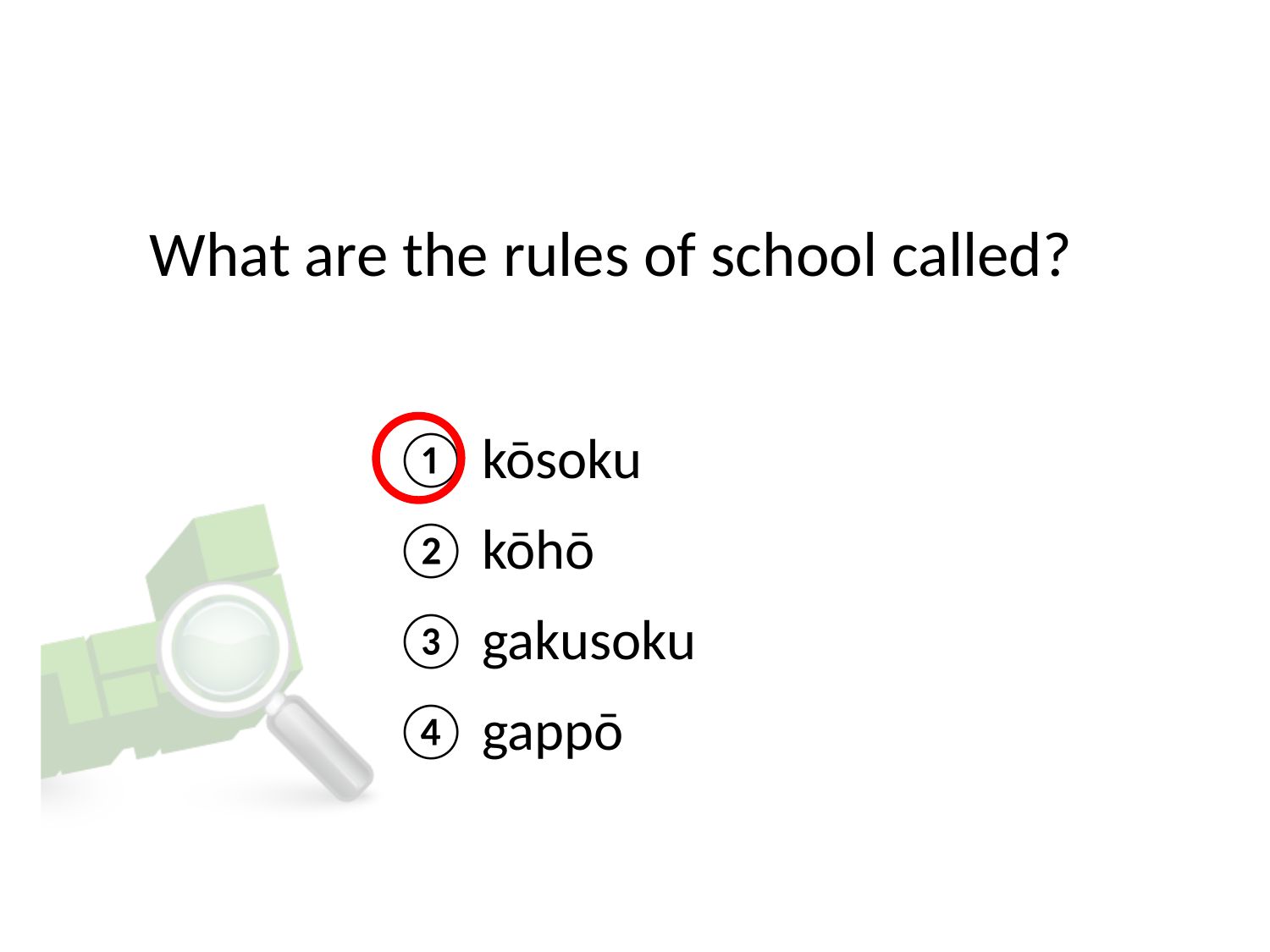

# What are the rules of school called?

① kōsoku
② kōhō
③ gakusoku
④ gappō